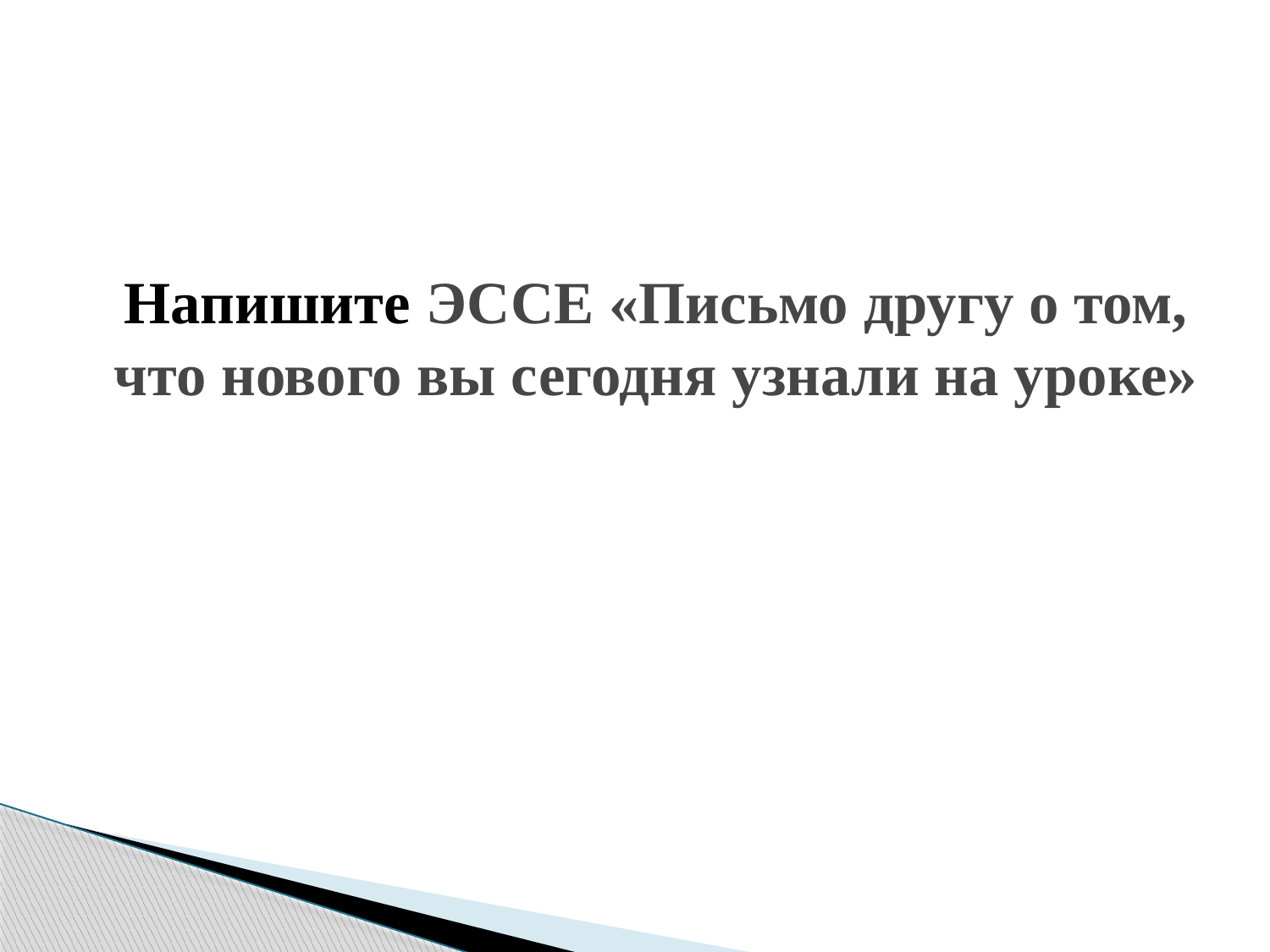

# Напишите ЭССЕ «Письмо другу о том, что нового вы сегодня узнали на уроке»